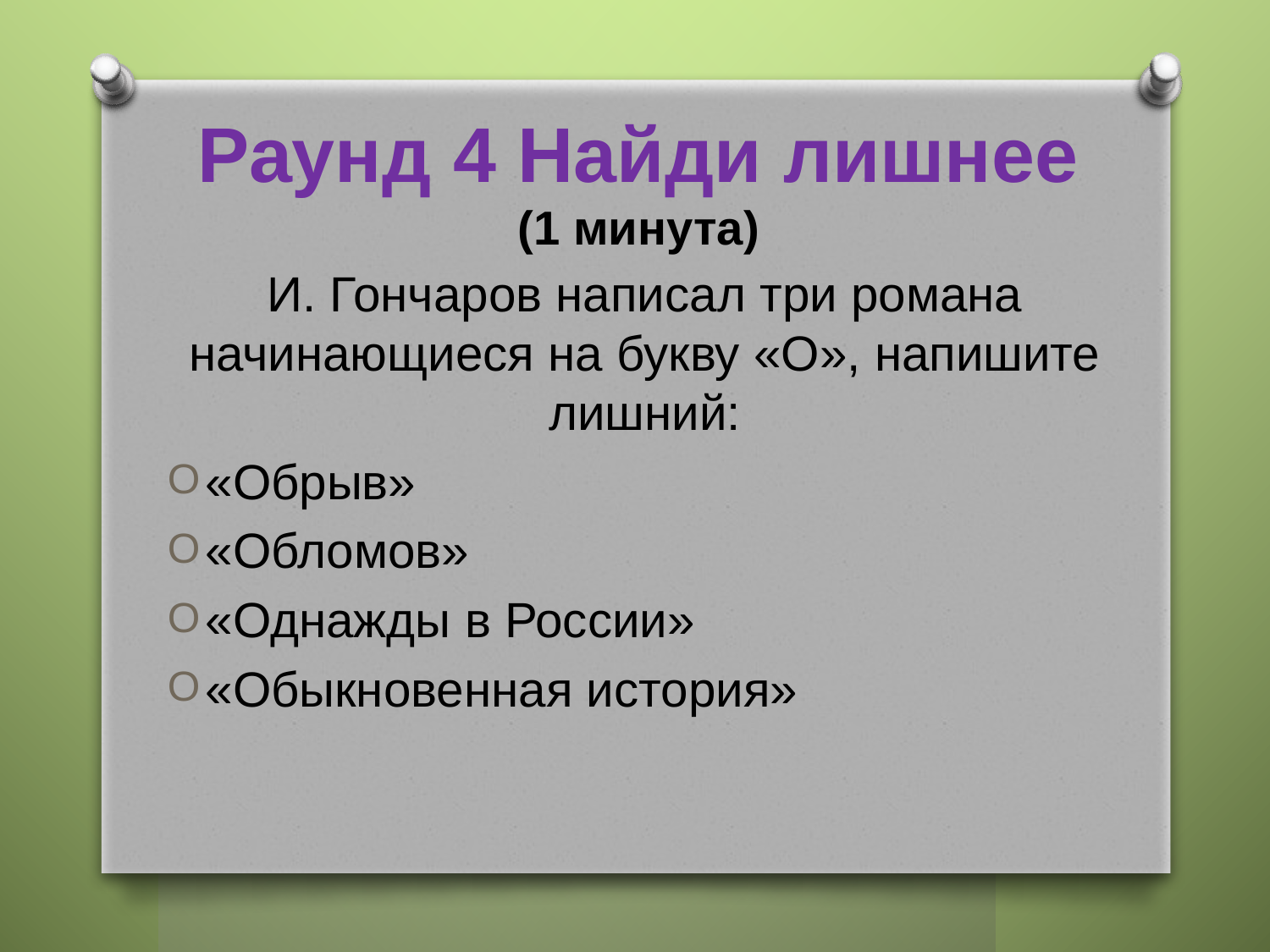

# Раунд 4 Найди лишнее (1 минута)
И. Гончаров написал три романа начинающиеся на букву «О», напишите лишний:
«Обрыв»
«Обломов»
«Однажды в России»
«Обыкновенная история»